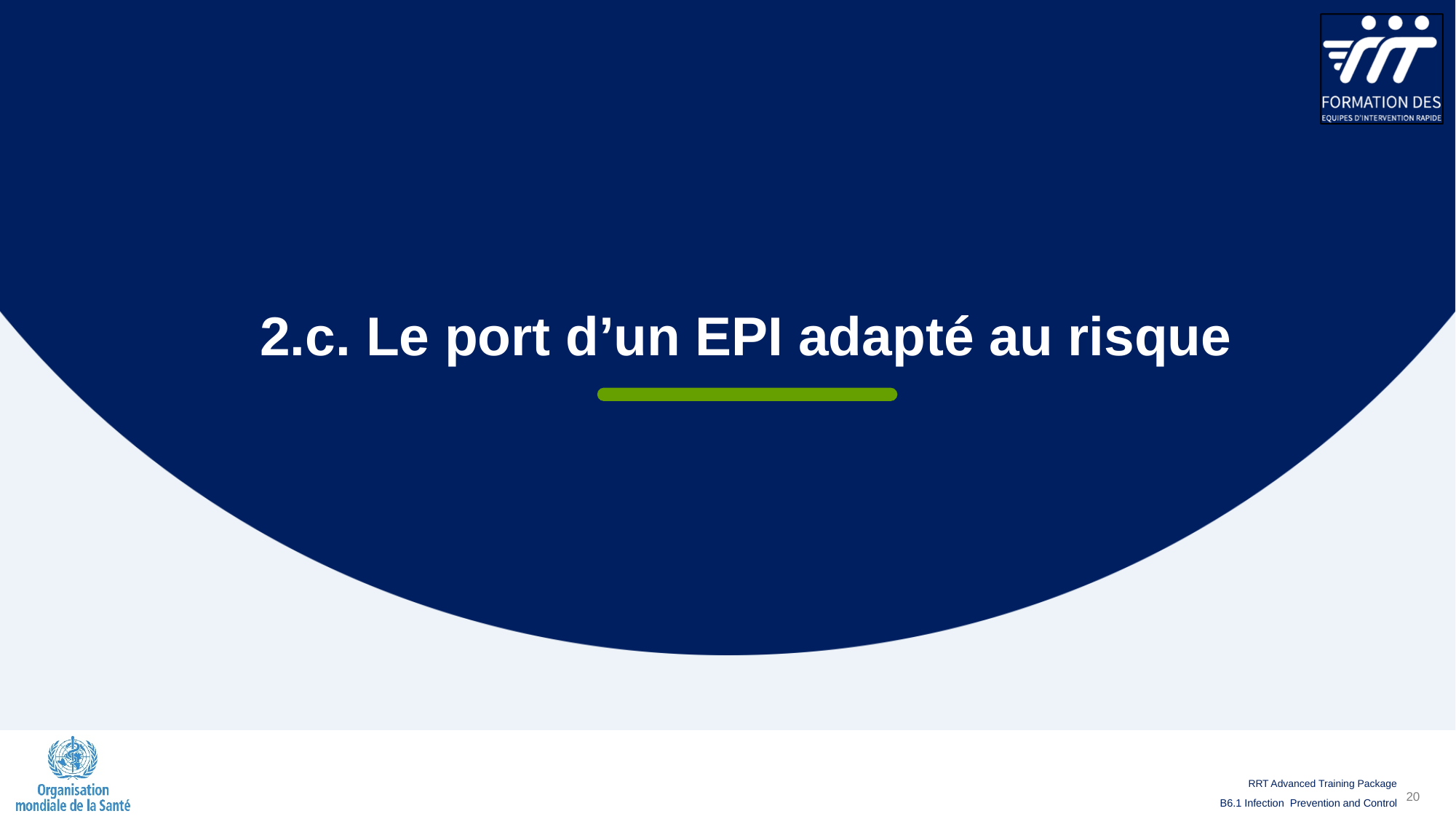

2.c. Le port d’un EPI adapté au risque